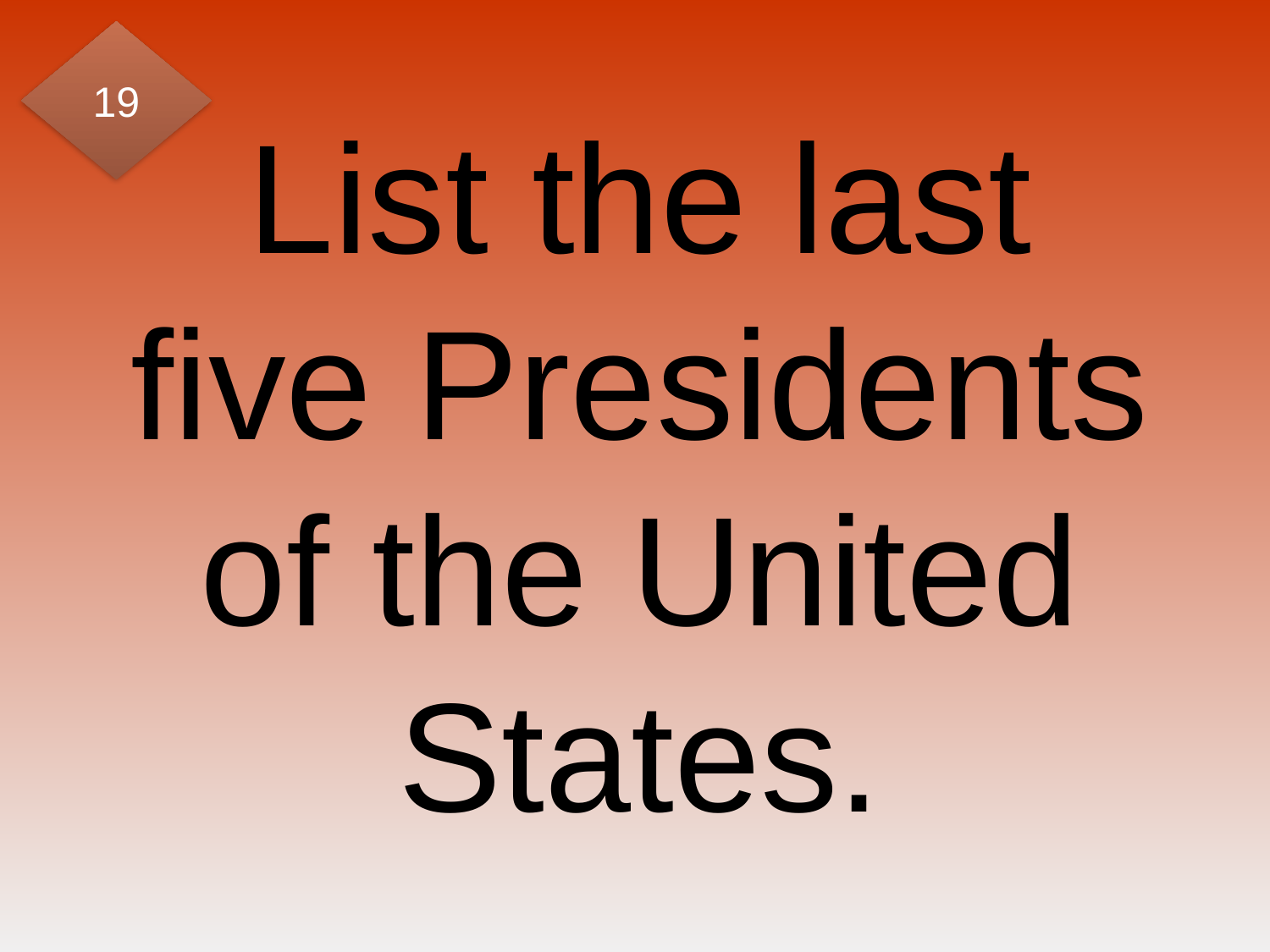

19
# List the last five Presidents of the United States.